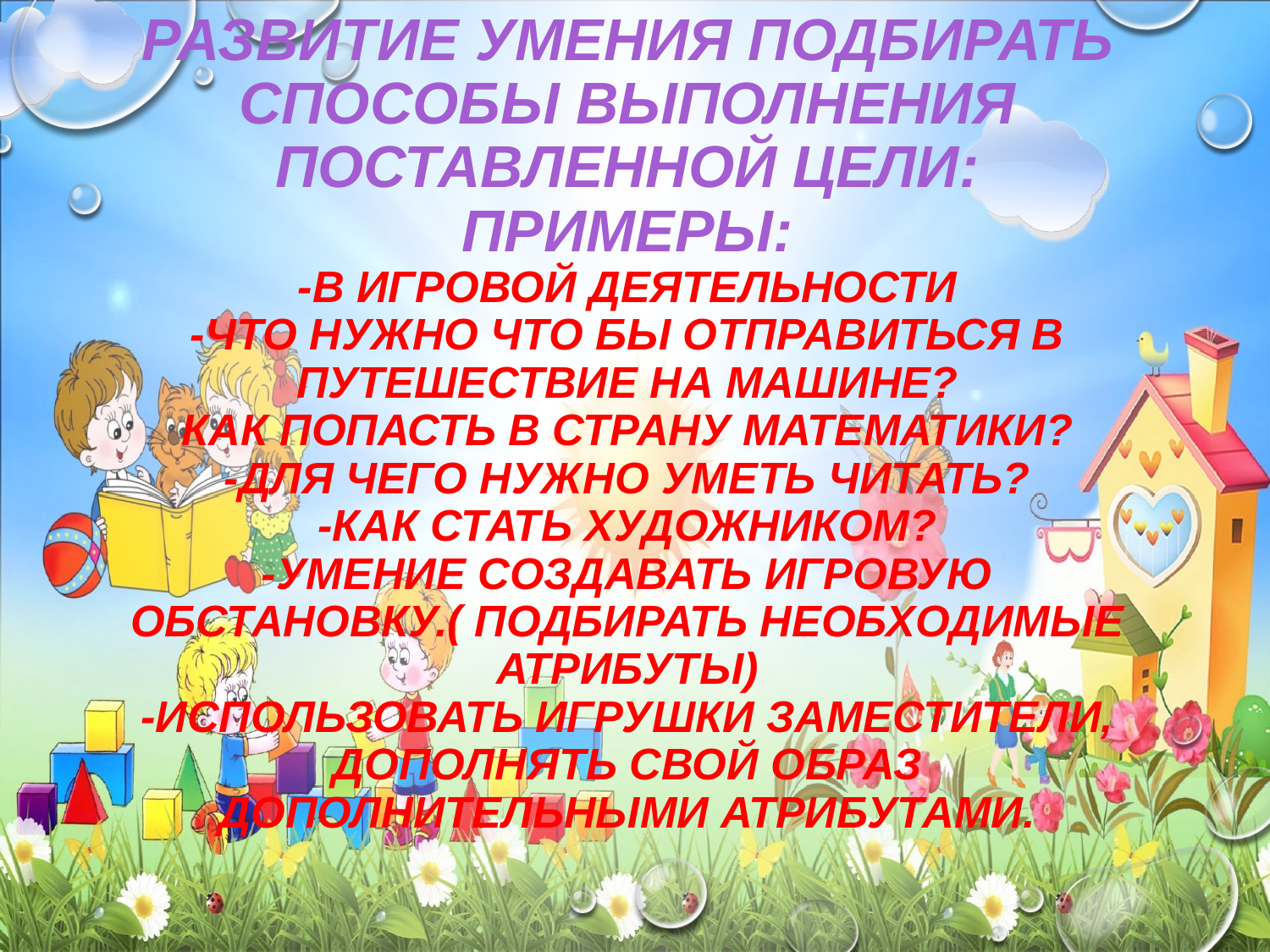

# Развитие умения подбирать способы выполнения поставленной цели: Примеры: -в игровой деятельности -ЧТО НУЖНО ЧТО БЫ ОТПРАВИТЬСЯ В ПУТеШЕСТВИЕ НА МАШИНЕ? КАК ПОПАСТЬ В СТРАНУ МАТЕМАТИКи? -ДЛЯ ЧЕГО НУЖНО УМЕТЬ ЧИТАТЬ? -КАК СТАТЬ ХУДОЖНИКОМ? -УМЕНИЕ СОЗДАВАТЬ ИГРОВУЮ ОБСТАНОВКУ.( ПОДБИРАТЬ НЕОБХОДИМЫЕ АТРИБУТЫ) -ИСПОЛЬЗОВАТЬ ИГРуШКИ ЗАМЕСТИТЕЛИ, ДОПоЛНЯТЬ СВОЙ ОБРАЗ ДОПОЛНИТЕЛЬНЫМИ аТРиБУТАМИ.